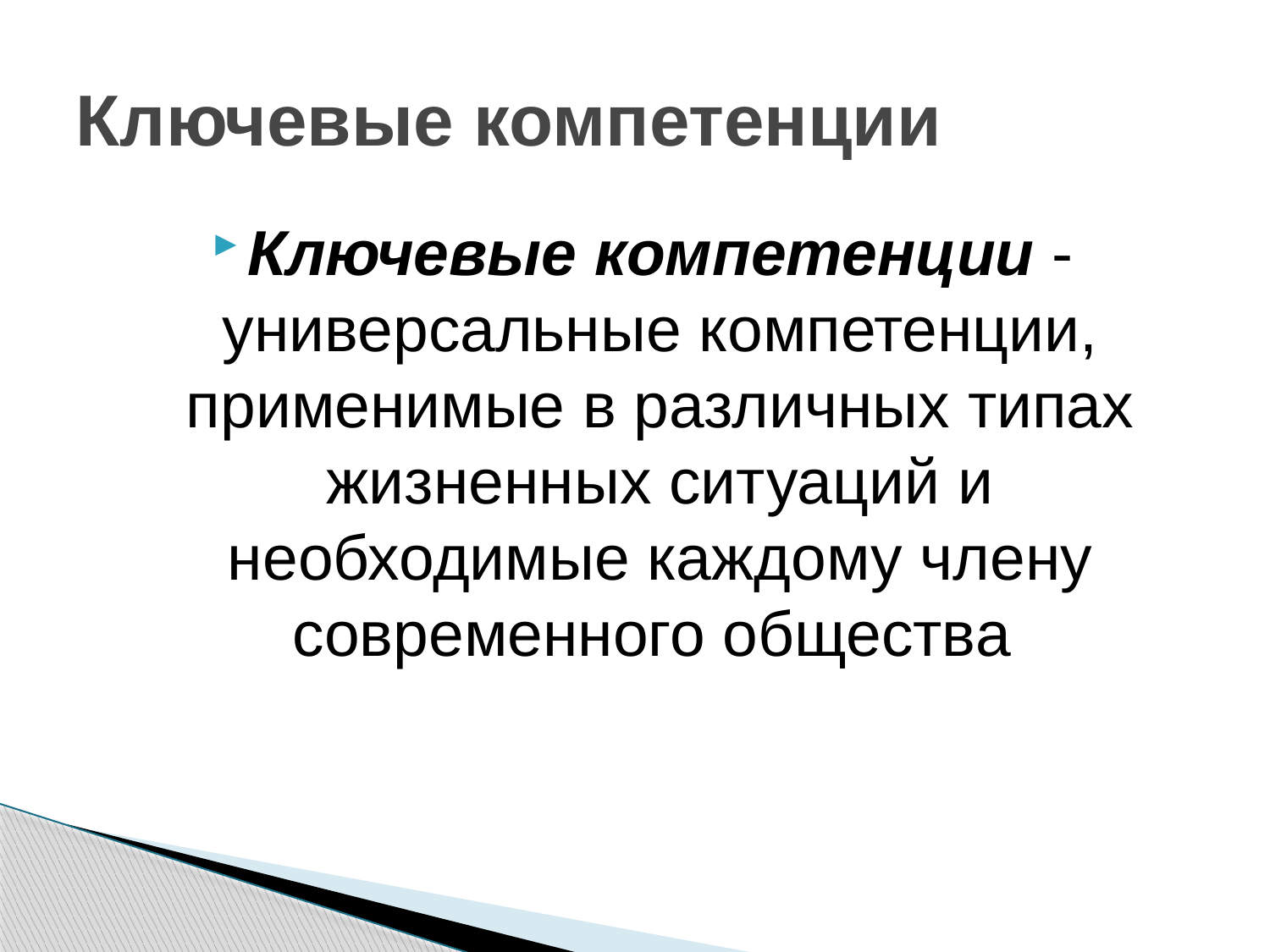

# Ключевые компетенции
Ключевые компетенции - универсальные компетенции, применимые в различных типах жизненных ситуаций и необходимые каждому члену современного общества